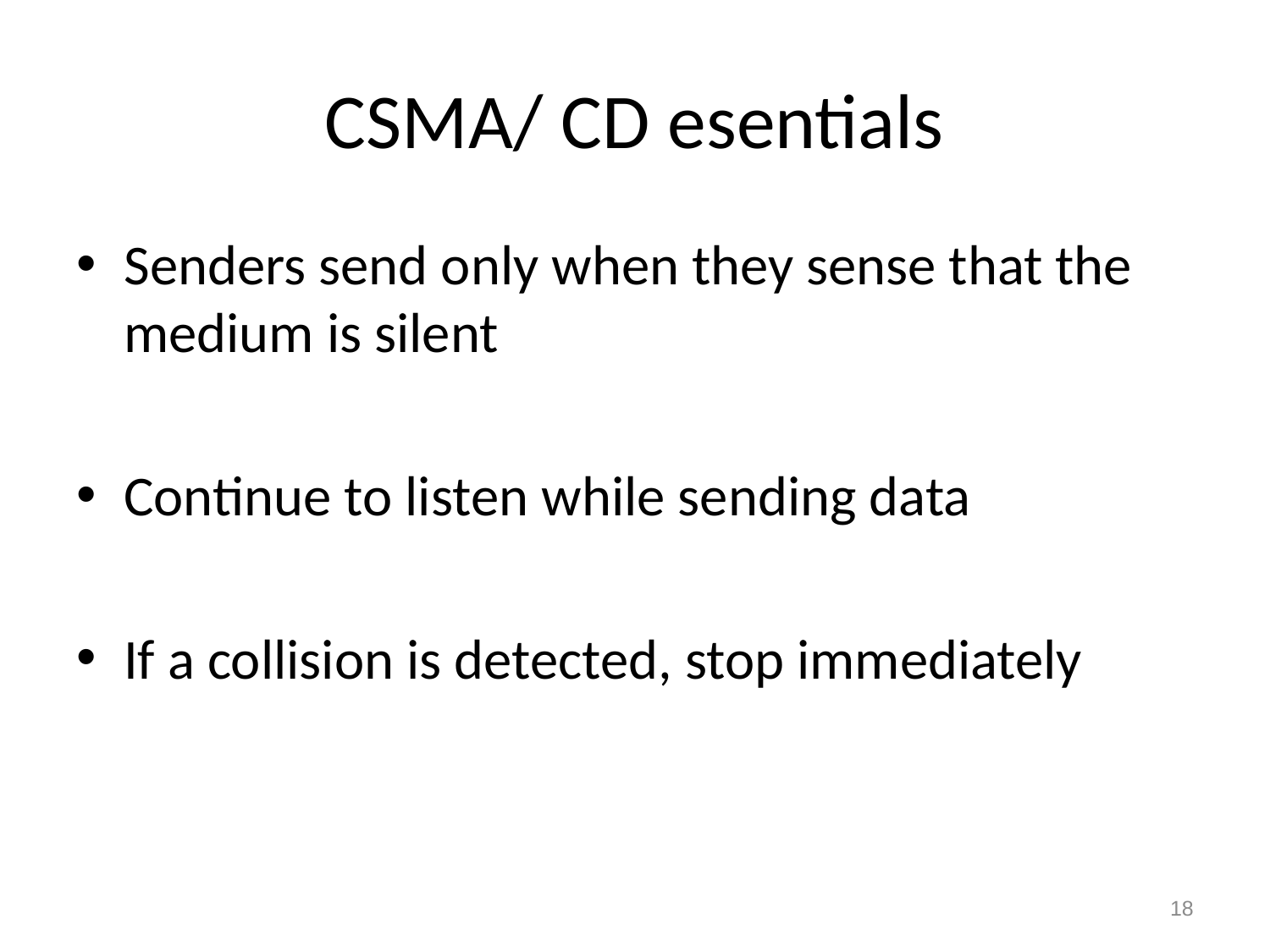

# CSMA/ CD esentials
Senders send only when they sense that the medium is silent

Continue to listen while sending data

If a collision is detected, stop immediately

18